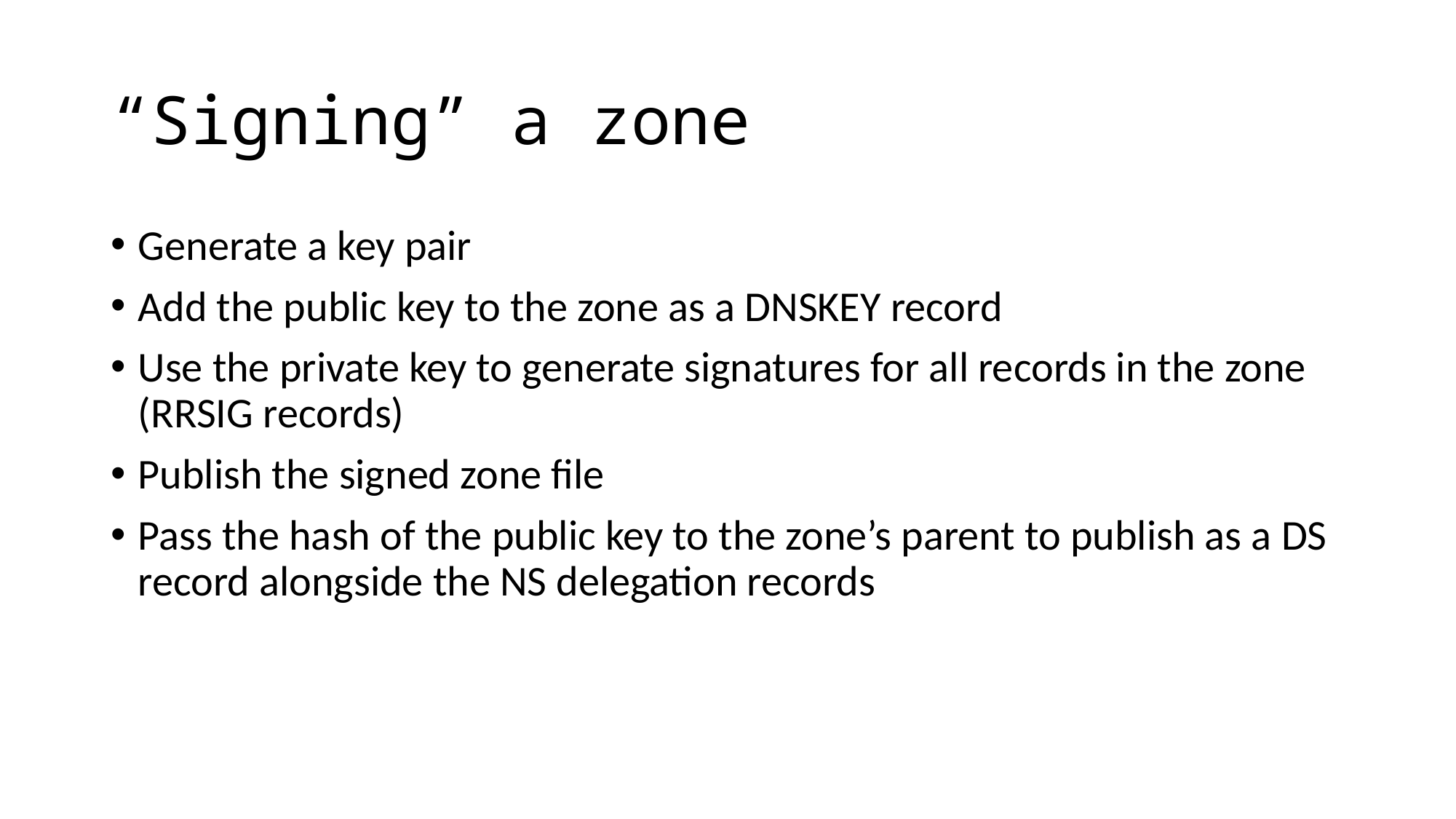

# “Signing” a zone
Generate a key pair
Add the public key to the zone as a DNSKEY record
Use the private key to generate signatures for all records in the zone (RRSIG records)
Publish the signed zone file
Pass the hash of the public key to the zone’s parent to publish as a DS record alongside the NS delegation records